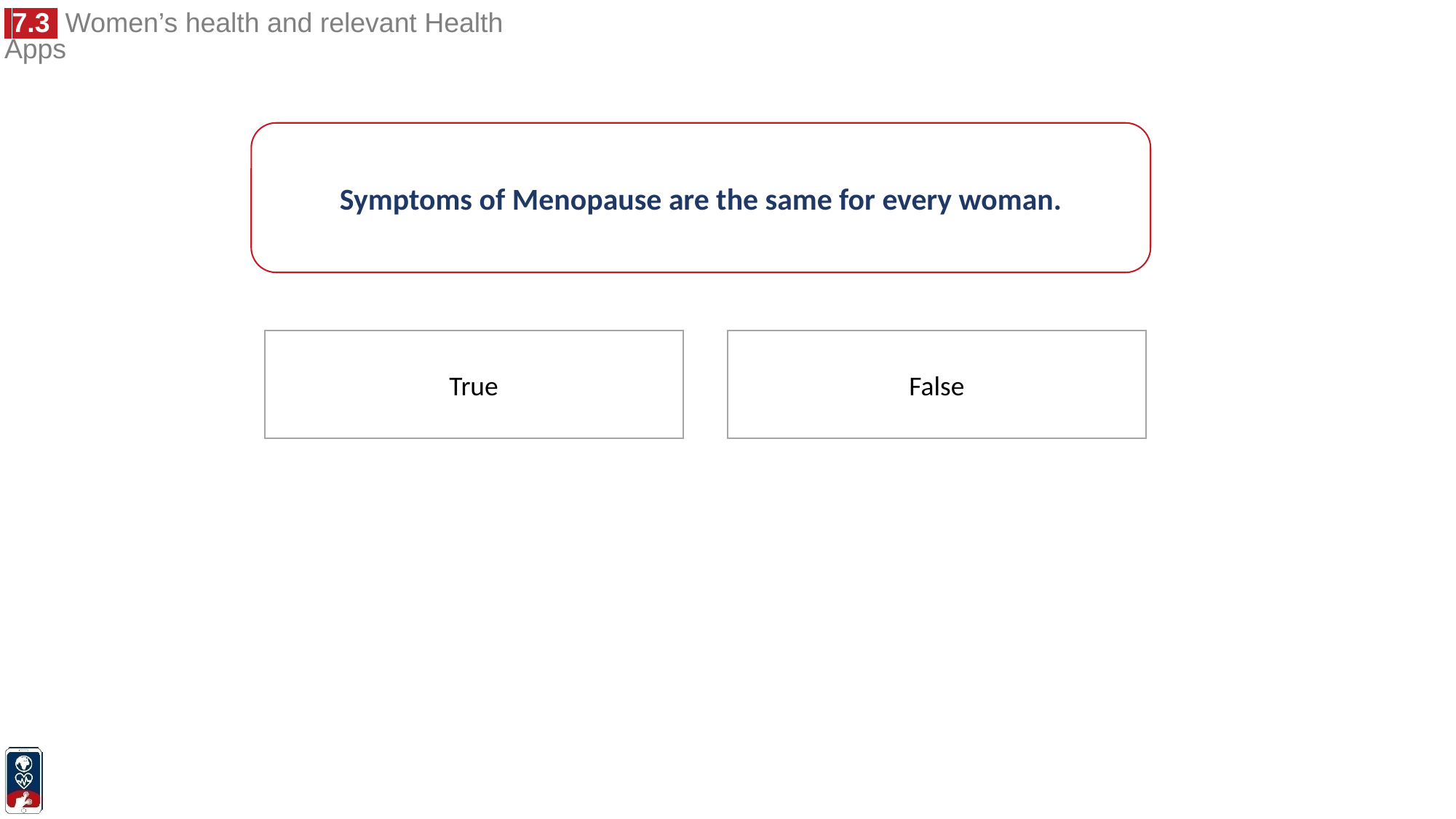

Symptoms of Menopause are the same for every woman.
False
True